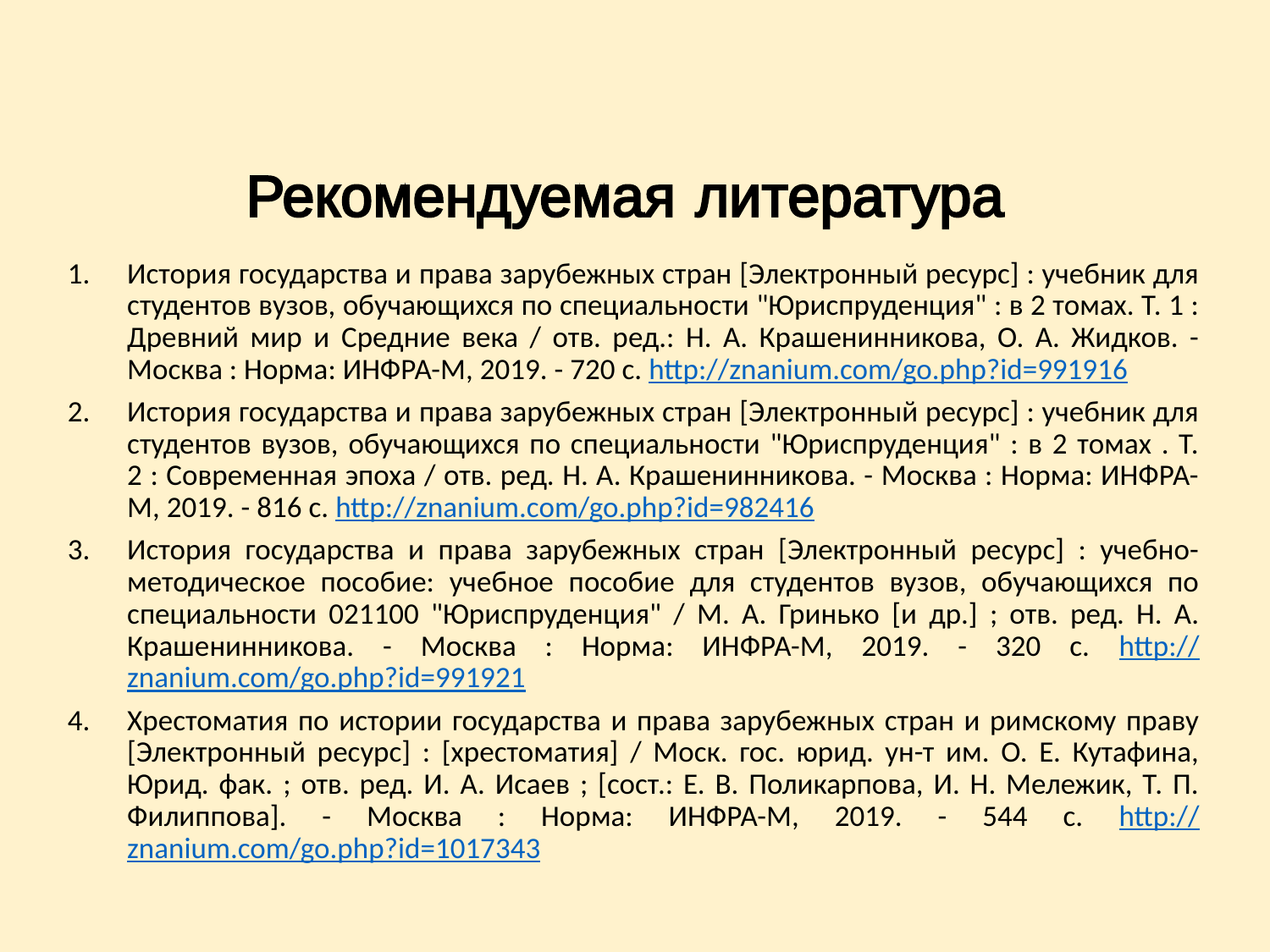

# Рекомендуемая литература
История государства и права зарубежных стран [Электронный ресурс] : учебник для студентов вузов, обучающихся по специальности "Юриспруденция" : в 2 томах. Т. 1 : Древний мир и Средние века / отв. ред.: Н. А. Крашенинникова, О. А. Жидков. - Москва : Норма: ИНФРА-М, 2019. - 720 с. http://znanium.com/go.php?id=991916
История государства и права зарубежных стран [Электронный ресурс] : учебник для студентов вузов, обучающихся по специальности "Юриспруденция" : в 2 томах . Т. 2 : Современная эпоха / отв. ред. Н. А. Крашенинникова. - Москва : Норма: ИНФРА-М, 2019. - 816 с. http://znanium.com/go.php?id=982416
История государства и права зарубежных стран [Электронный ресурс] : учебно-методическое пособие: учебное пособие для студентов вузов, обучающихся по специальности 021100 "Юриспруденция" / М. А. Гринько [и др.] ; отв. ред. Н. А. Крашенинникова. - Москва : Норма: ИНФРА-М, 2019. - 320 с. http://znanium.com/go.php?id=991921
Хрестоматия по истории государства и права зарубежных стран и римскому праву [Электронный ресурс] : [хрестоматия] / Моск. гос. юрид. ун-т им. О. Е. Кутафина, Юрид. фак. ; отв. ред. И. А. Исаев ; [сост.: Е. В. Поликарпова, И. Н. Мележик, Т. П. Филиппова]. - Москва : Норма: ИНФРА-М, 2019. - 544 с. http://znanium.com/go.php?id=1017343